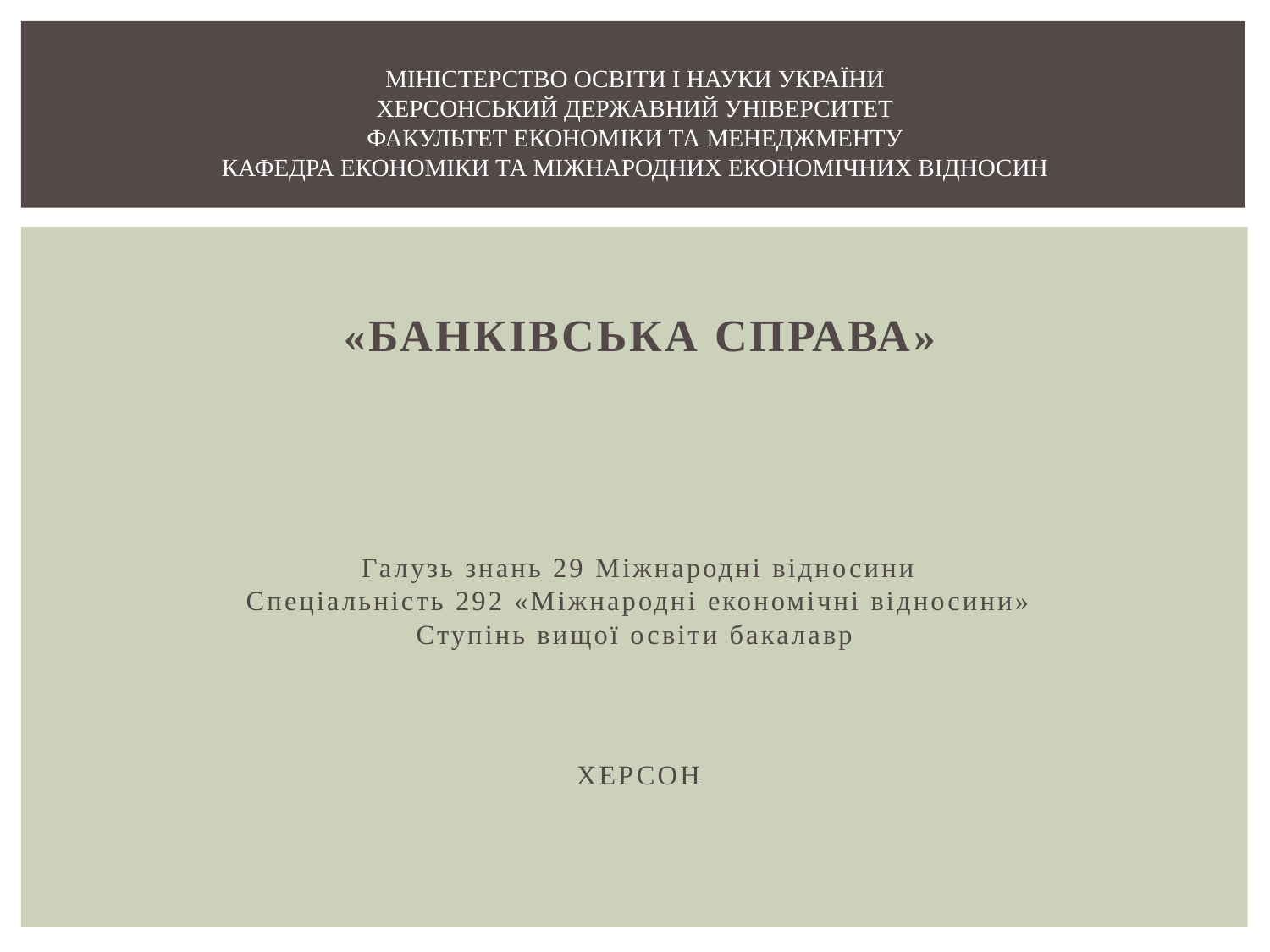

# Міністерство освіти і науки України Херсонський державний університет Факультет економіки та менеджменту Кафедра економіки та міжнародних економічних відносин

«Банківська справа»

Галузь знань 29 Міжнародні відносини
Спеціальність 292 «Міжнародні економічні відносини»
Ступінь вищої освіти бакалавр
ХЕРСОН